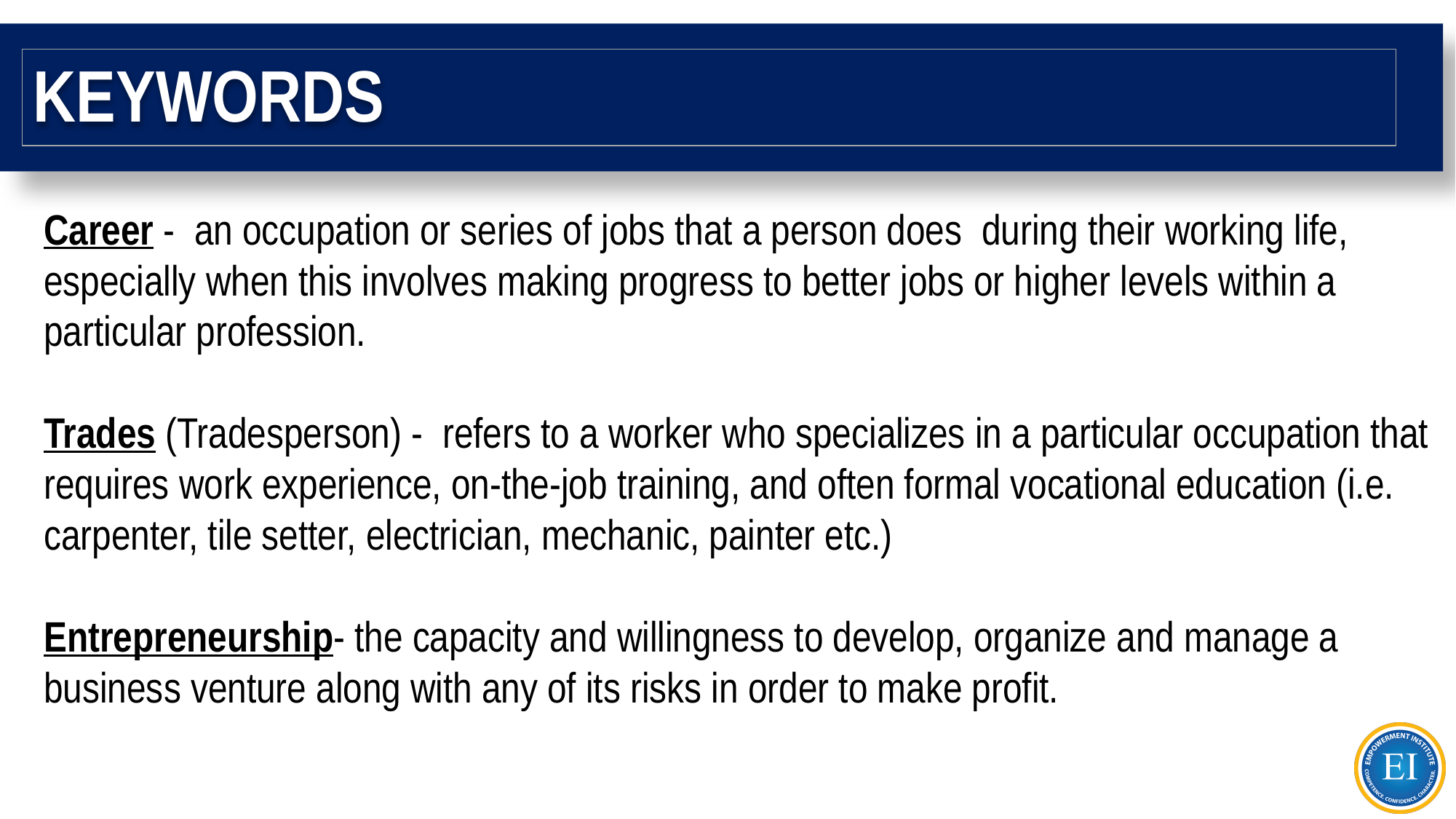

# KEYWORDS

Career -  an occupation or series of jobs that a person does  during their working life, especially when this involves making progress to better jobs or higher levels within a particular profession.
Trades (Tradesperson) -  refers to a worker who specializes in a particular occupation that requires work experience, on-the-job training, and often formal vocational education (i.e. carpenter, tile setter, electrician, mechanic, painter etc.)
Entrepreneurship- the capacity and willingness to develop, organize and manage a business venture along with any of its risks in order to make profit.